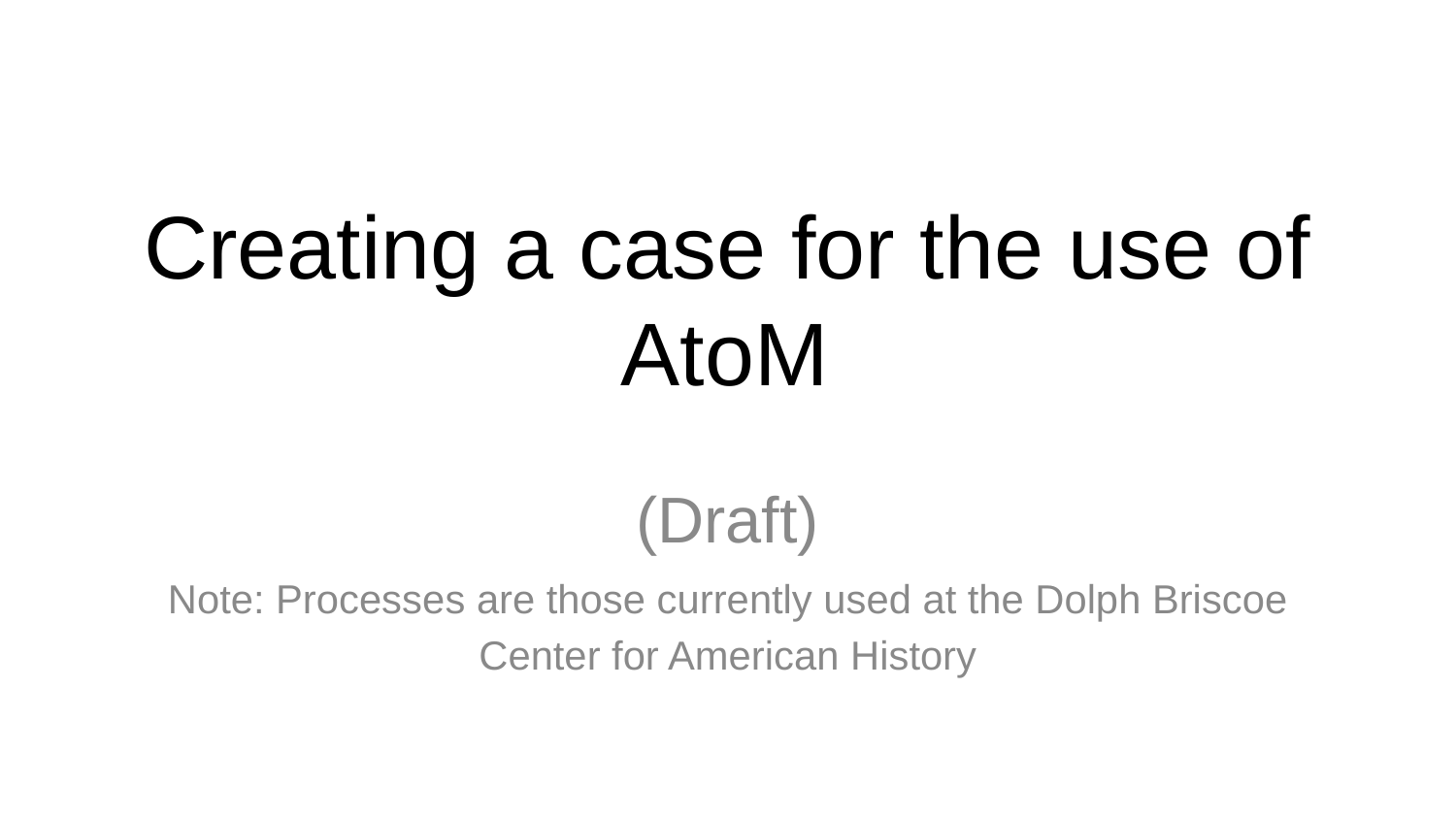

# Creating a case for the use of AtoM
(Draft)
Note: Processes are those currently used at the Dolph Briscoe Center for American History